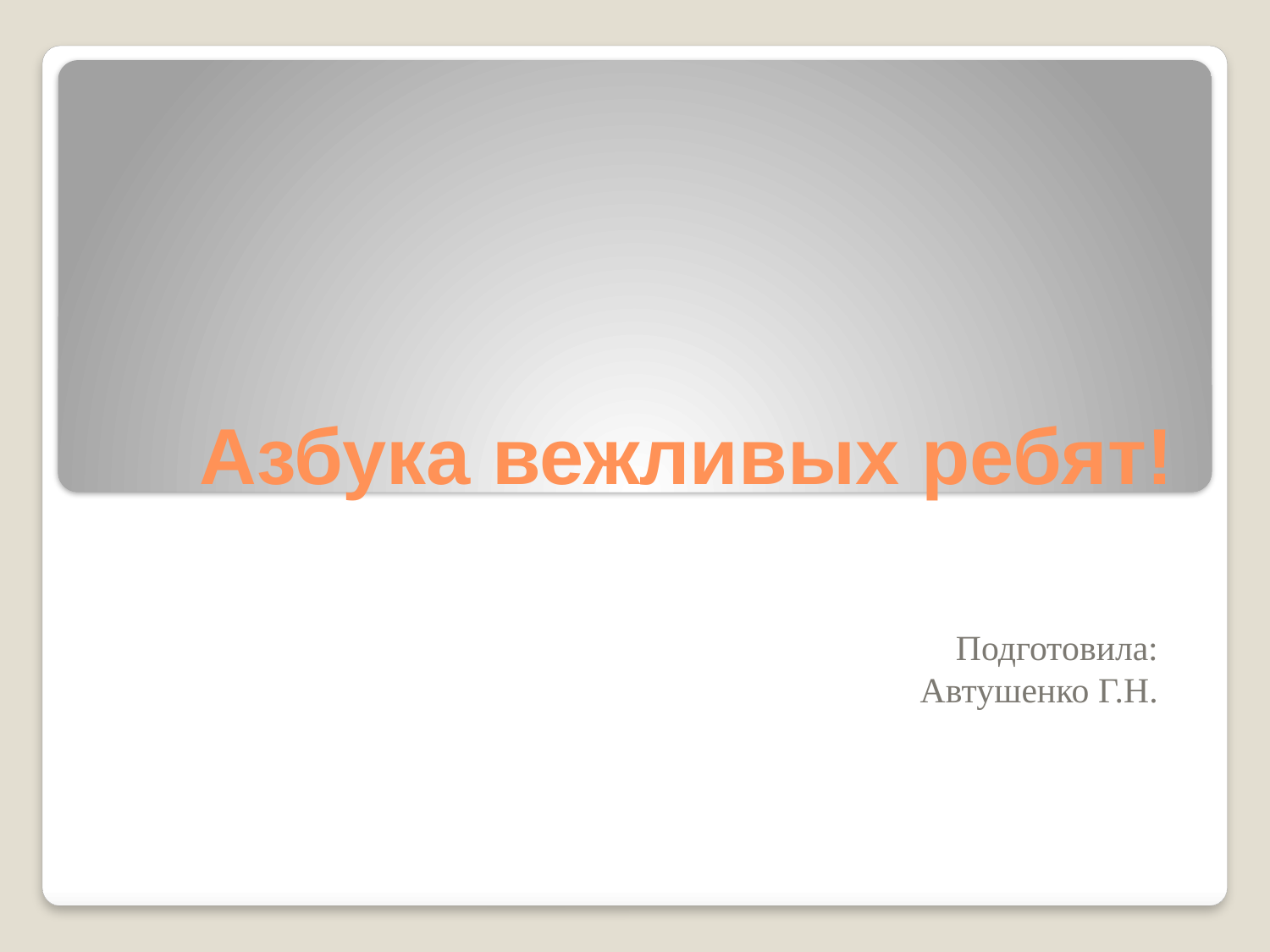

# Азбука вежливых ребят!
Подготовила:
Автушенко Г.Н.